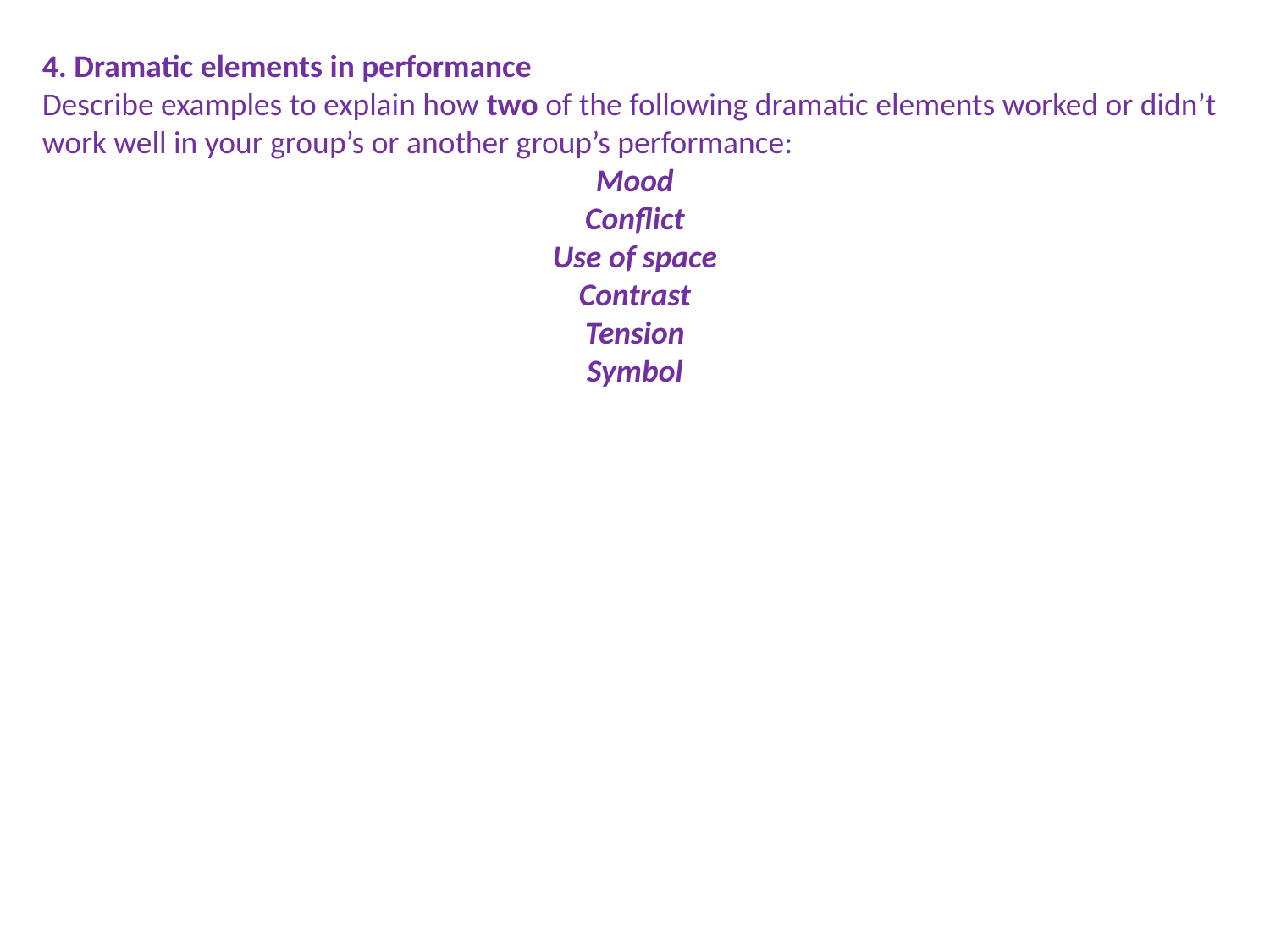

4. Dramatic elements in performance
Describe examples to explain how two of the following dramatic elements worked or didn’t work well in your group’s or another group’s performance:
Mood
Conflict
Use of space
Contrast
Tension
Symbol